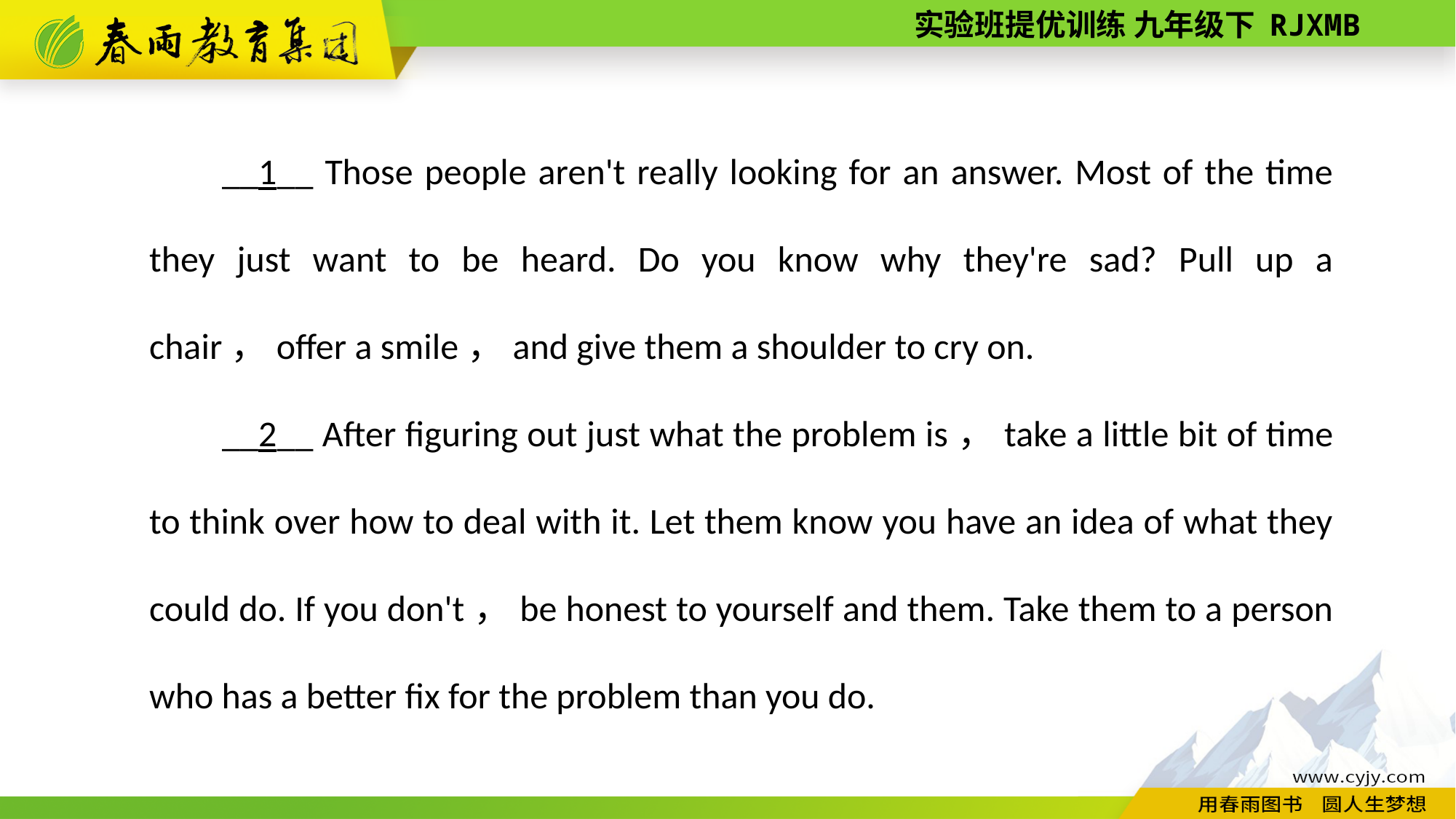

__1__ Those people aren't really looking for an answer. Most of the time they just want to be heard. Do you know why they're sad? Pull up a chair，offer a smile，and give them a shoulder to cry on.
__2__ After figuring out just what the problem is，take a little bit of time to think over how to deal with it. Let them know you have an idea of what they could do. If you don't，be honest to yourself and them. Take them to a person who has a better fix for the problem than you do.